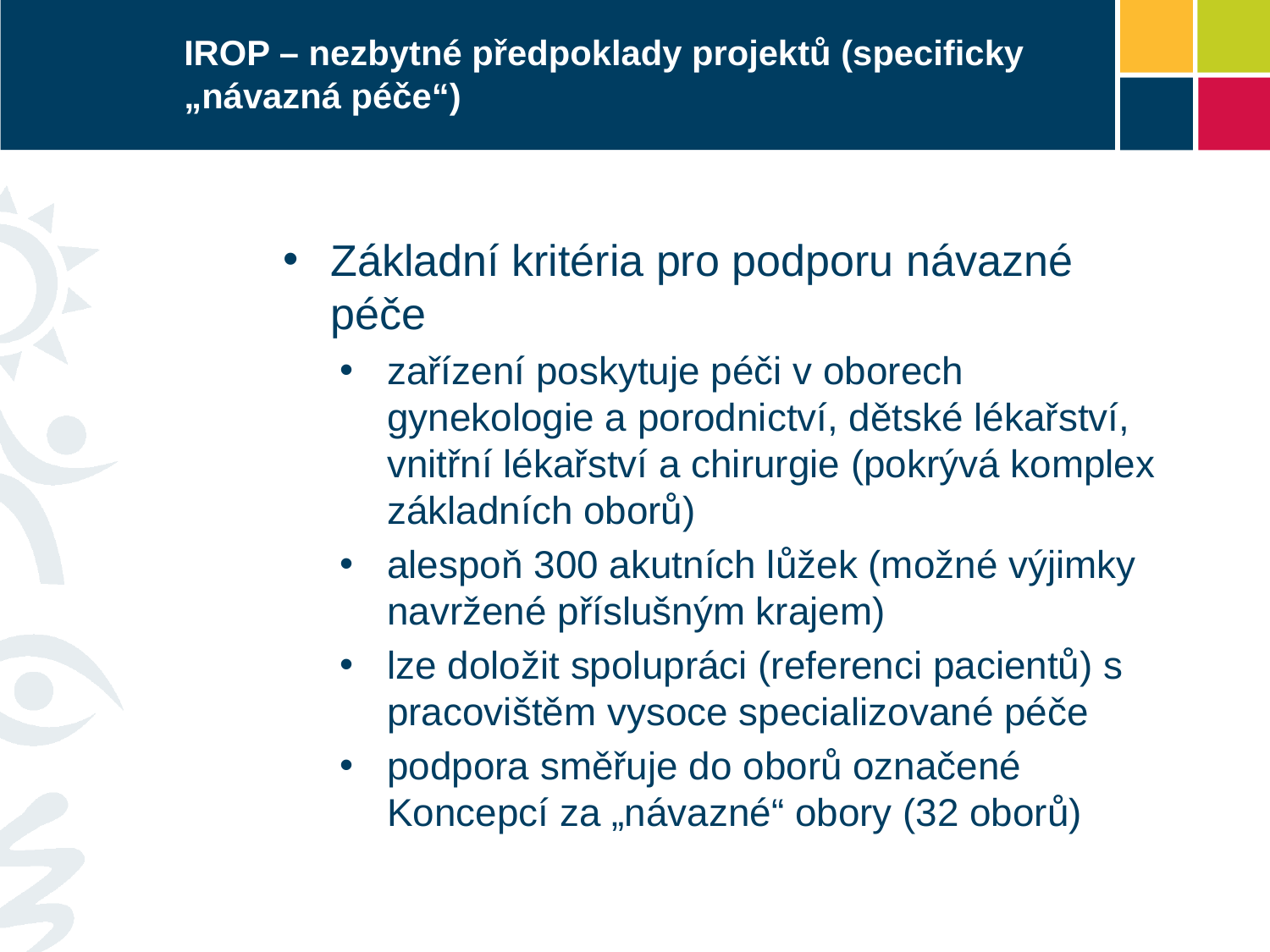

# IROP – nezbytné předpoklady projektů (specificky „návazná péče“)
Základní kritéria pro podporu návazné péče
zařízení poskytuje péči v oborech gynekologie a porodnictví, dětské lékařství, vnitřní lékařství a chirurgie (pokrývá komplex základních oborů)
alespoň 300 akutních lůžek (možné výjimky navržené příslušným krajem)
lze doložit spolupráci (referenci pacientů) s pracovištěm vysoce specializované péče
podpora směřuje do oborů označené Koncepcí za „návazné“ obory (32 oborů)